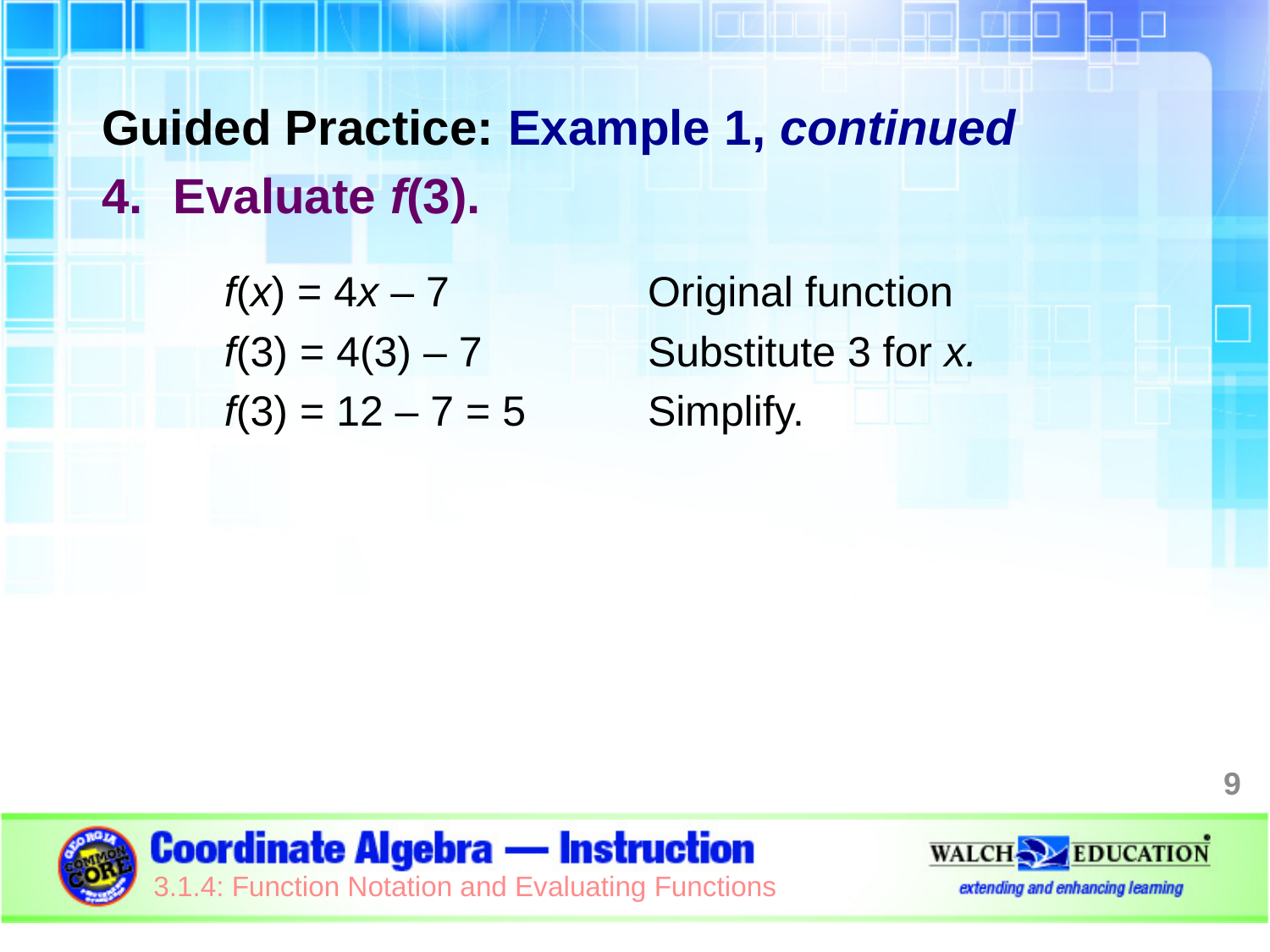

Guided Practice: Example 1, continued
Evaluate f(3).

| f(x) = 4x – 7 | Original function |
| --- | --- |
| f(3) = 4(3) – 7 | Substitute 3 for x. |
| f(3) = 12 – 7 = 5 | Simplify. |
9
3.1.4: Function Notation and Evaluating Functions